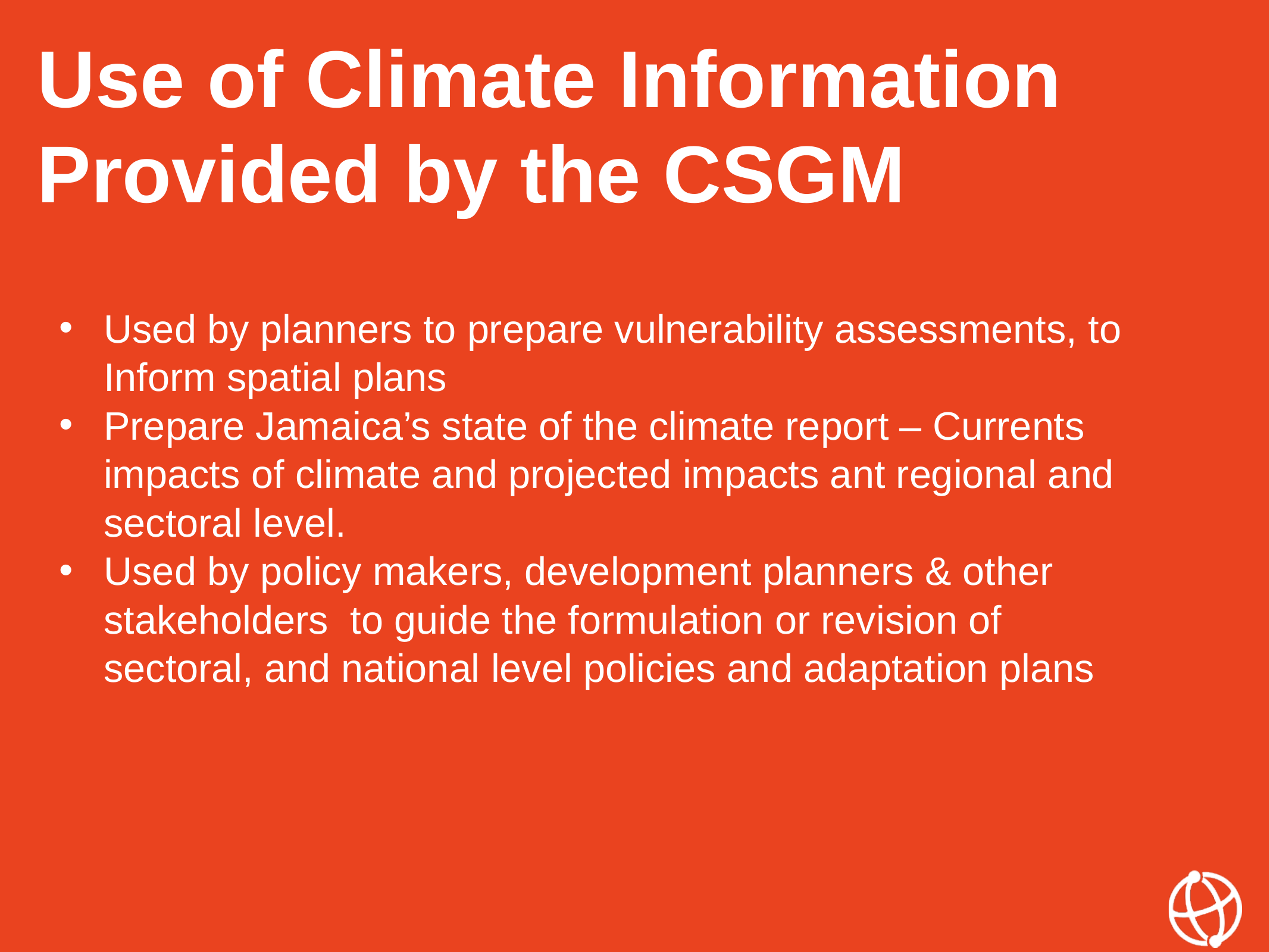

Use of Climate Information Provided by the CSGM

Used by planners to prepare vulnerability assessments, to Inform spatial plans
Prepare Jamaica’s state of the climate report – Currents impacts of climate and projected impacts ant regional and sectoral level.
Used by policy makers, development planners & other stakeholders  to guide the formulation or revision of sectoral, and national level policies and adaptation plans

Photo: Elizabeth Gawthrop, IRI